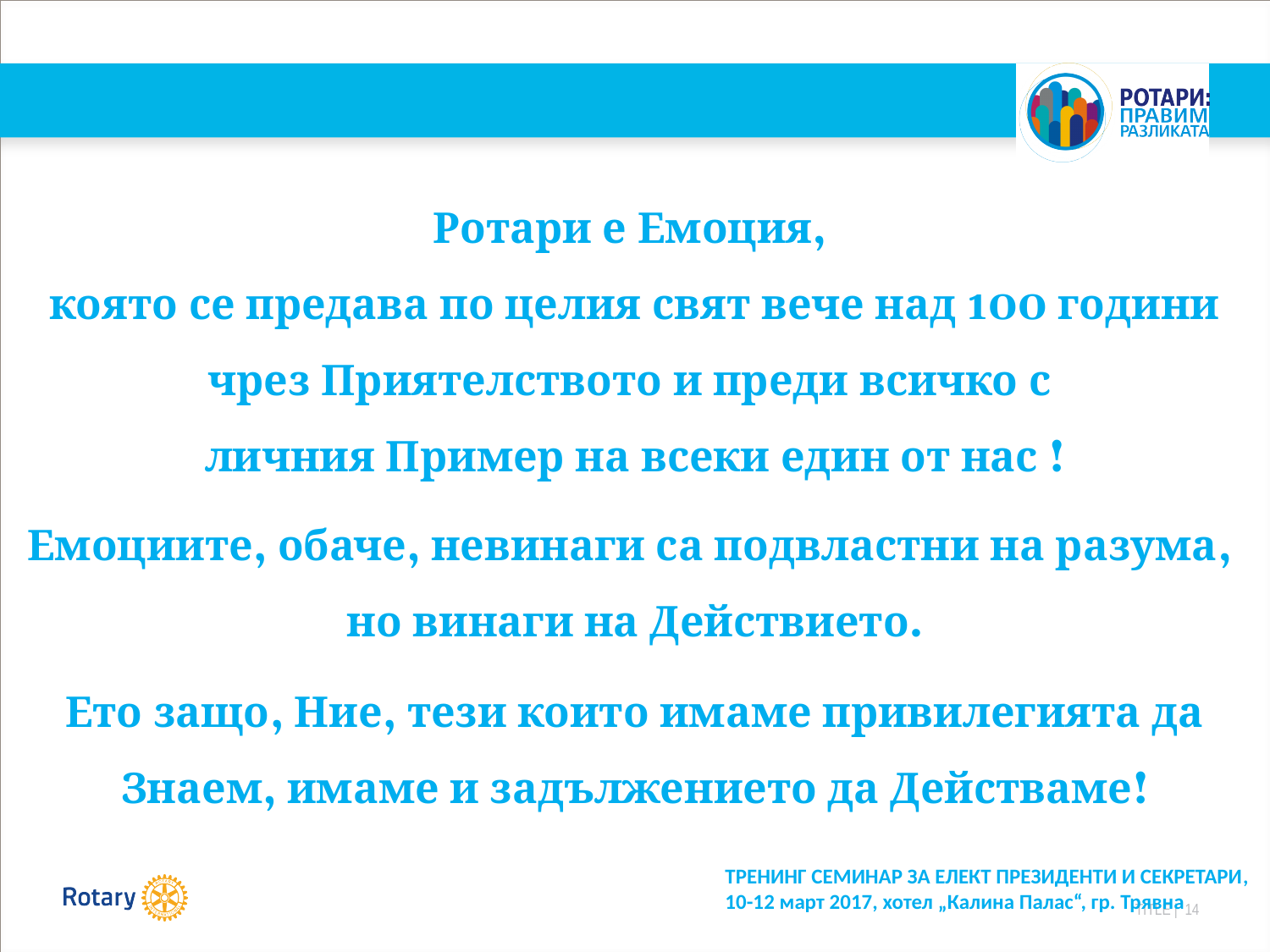

Ротари е Емоция,
която се предава по целия свят вече над 100 години чрез Приятелството и преди всичко с
личния Пример на всеки един от нас !
Емоциите, обаче, невинаги са подвластни на разума,
но винаги на Действието.
Ето защо, Ние, тези които имаме привилегията да Знаем, имаме и задължението да Действаме!